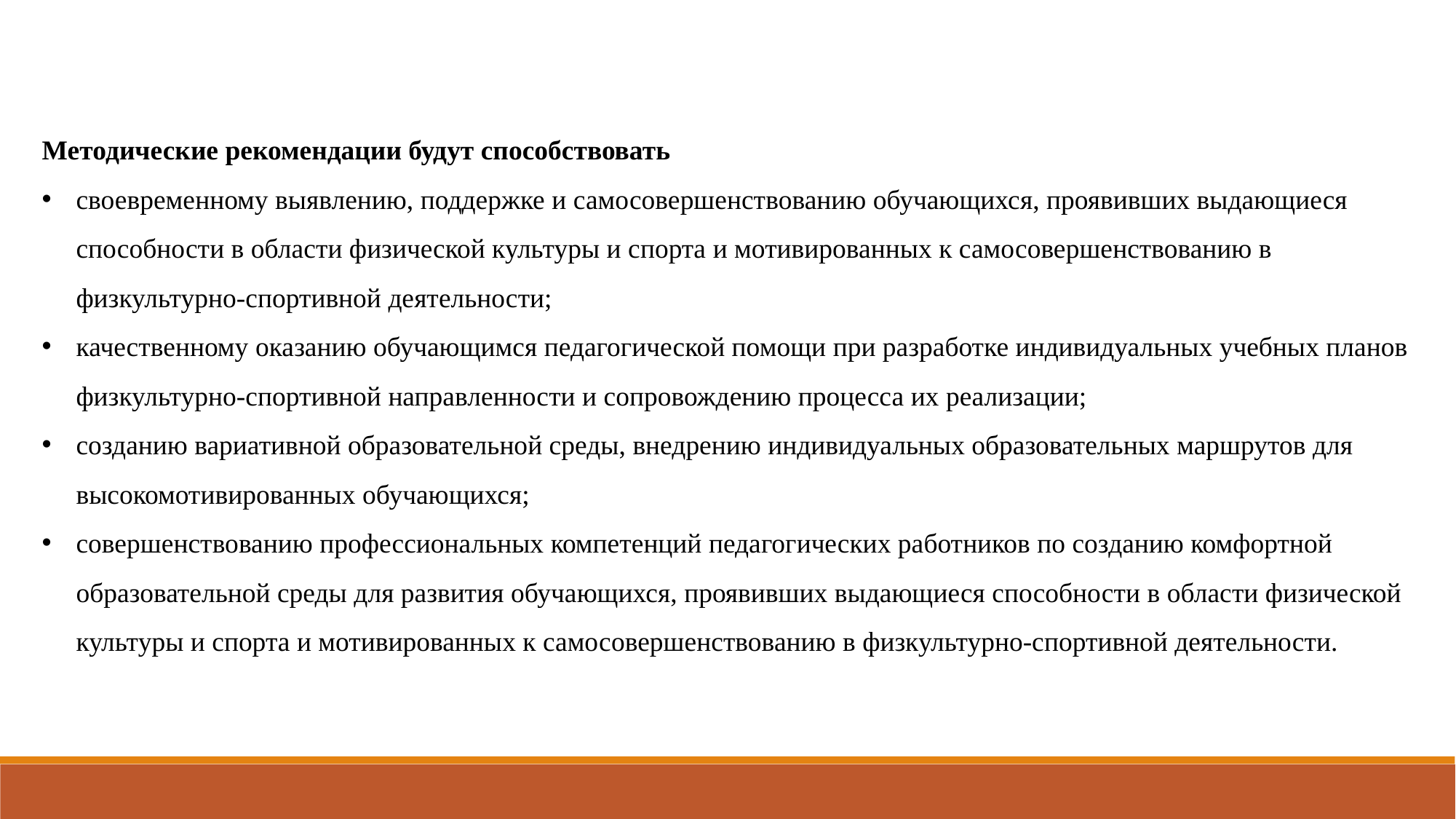

Методические рекомендации будут способствовать
своевременному выявлению, поддержке и самосовершенствованию обучающихся, проявивших выдающиеся способности в области физической культуры и спорта и мотивированных к самосовершенствованию в физкультурно-спортивной деятельности;
качественному оказанию обучающимся педагогической помощи при разработке индивидуальных учебных планов физкультурно-спортивной направленности и сопровождению процесса их реализации;
созданию вариативной образовательной среды, внедрению индивидуальных образовательных маршрутов для высокомотивированных обучающихся;
совершенствованию профессиональных компетенций педагогических работников по созданию комфортной образовательной среды для развития обучающихся, проявивших выдающиеся способности в области физической культуры и спорта и мотивированных к самосовершенствованию в физкультурно-спортивной деятельности.